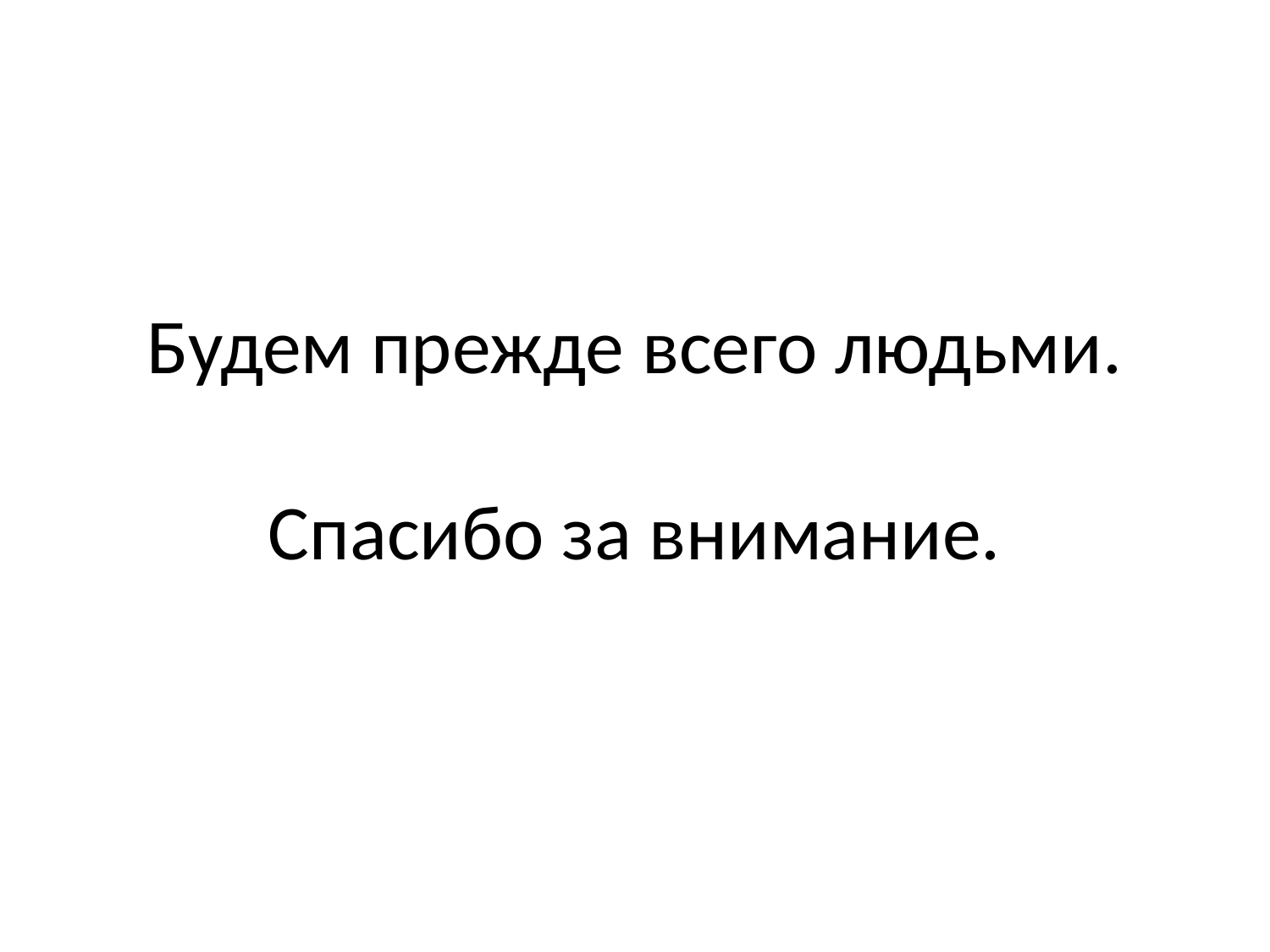

# Будем прежде всего людьми. Спасибо за внимание.